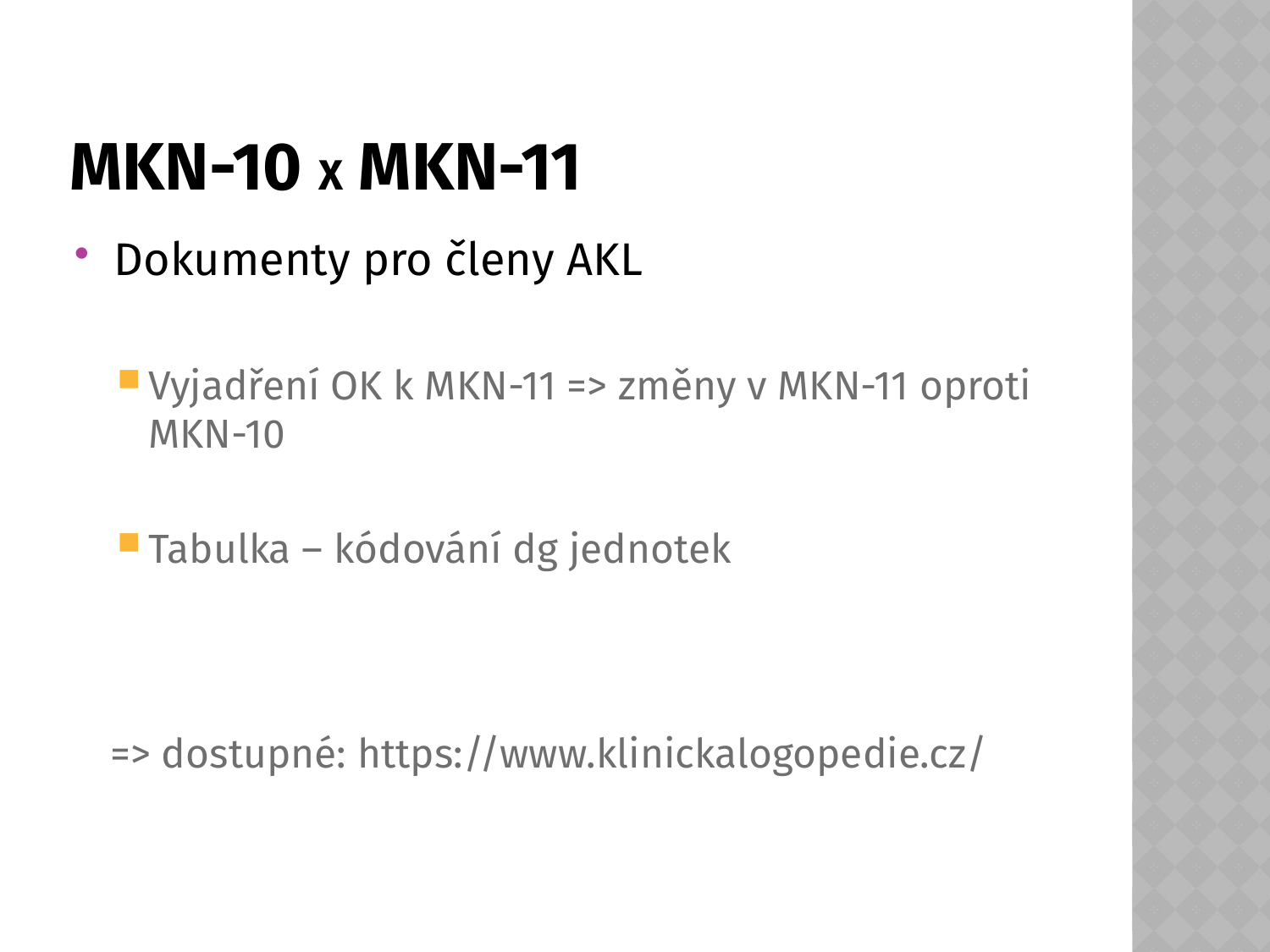

# mkn-10 x MKN-11
Dokumenty pro členy AKL

Vyjadření OK k MKN-11 => změny v MKN-11 oproti MKN-10

Tabulka – kódování dg jednotek

=> dostupné: https://www.klinickalogopedie.cz/